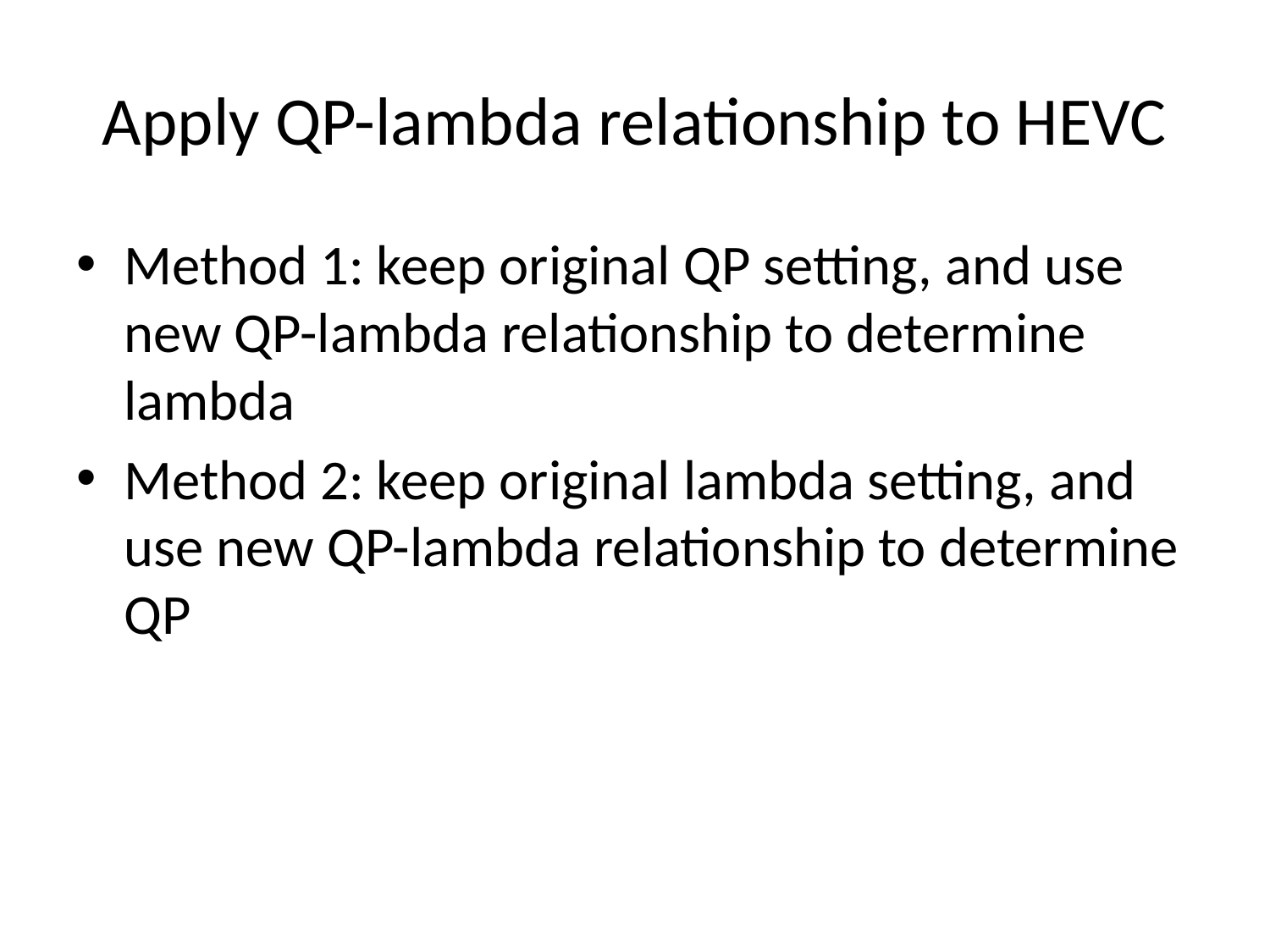

# Apply QP-lambda relationship to HEVC
Method 1: keep original QP setting, and use new QP-lambda relationship to determine lambda
Method 2: keep original lambda setting, and use new QP-lambda relationship to determine QP